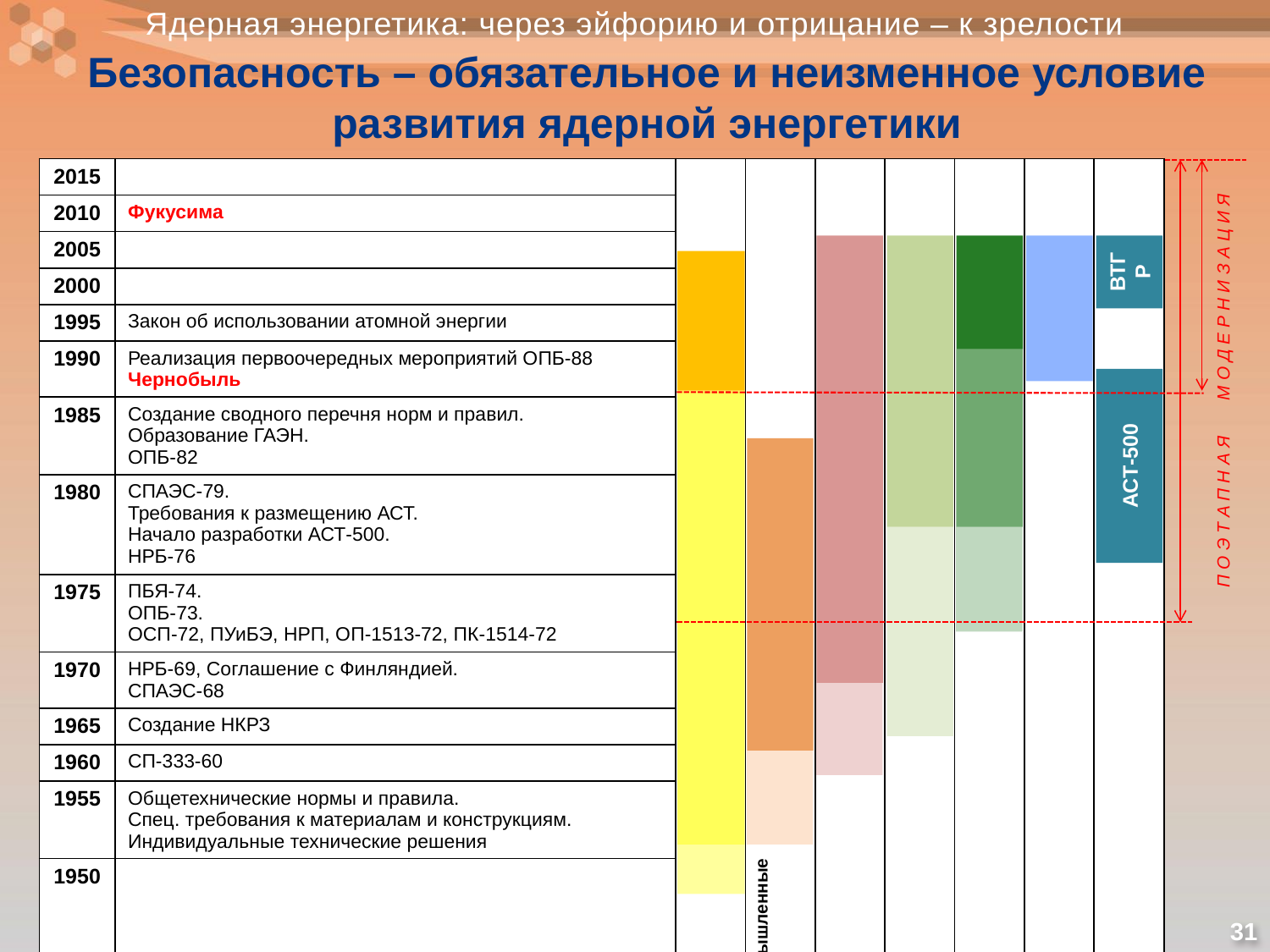

# Безопасность – обязательное и неизменное условие развития ядерной энергетики
| 2015 |  | Первая АЭС | Головные промышленные | 1-е поколение | Финская АЭС | 2-е поколение | 3-е поколение | 4-е поколение |
| --- | --- | --- | --- | --- | --- | --- | --- | --- |
| 2010 | Фукусима |  |  |  |  |  |  |  |
| 2005 |  |  |  |  |  |  |  |  |
| 2000 |  |  |  |  |  |  |  |  |
| 1995 | Закон об использовании атомной энергии |  |  |  |  |  |  |  |
| 1990 | Реализация первоочередных мероприятий ОПБ-88 Чернобыль |  |  |  |  |  |  |  |
| 1985 | Создание сводного перечня норм и правил. Образование ГАЭН. ОПБ-82 |  |  |  |  |  |  |  |
| 1980 | СПАЭС-79. Требования к размещению АСТ. Начало разработки АСТ-500. НРБ-76 |  |  |  |  |  |  |  |
| 1975 | ПБЯ-74. ОПБ-73. ОСП-72, ПУиБЭ, НРП, ОП-1513-72, ПК-1514-72 |  |  |  |  |  |  |  |
| 1970 | НРБ-69, Соглашение с Финляндией. СПАЭС-68 |  |  |  |  |  |  |  |
| 1965 | Создание НКРЗ |  |  |  |  |  |  |  |
| 1960 | СП-333-60 |  |  |  |  |  |  |  |
| 1955 | Общетехнические нормы и правила. Спец. требования к материалам и конструкциям. Индивидуальные технические решения |  |  |  |  |  |  |  |
| 1950 |  |  |  |  |  |  |  |  |

ВТГР

АСТ-500
ПОЭТАПНАЯ   МОДЕРНИЗАЦИЯ